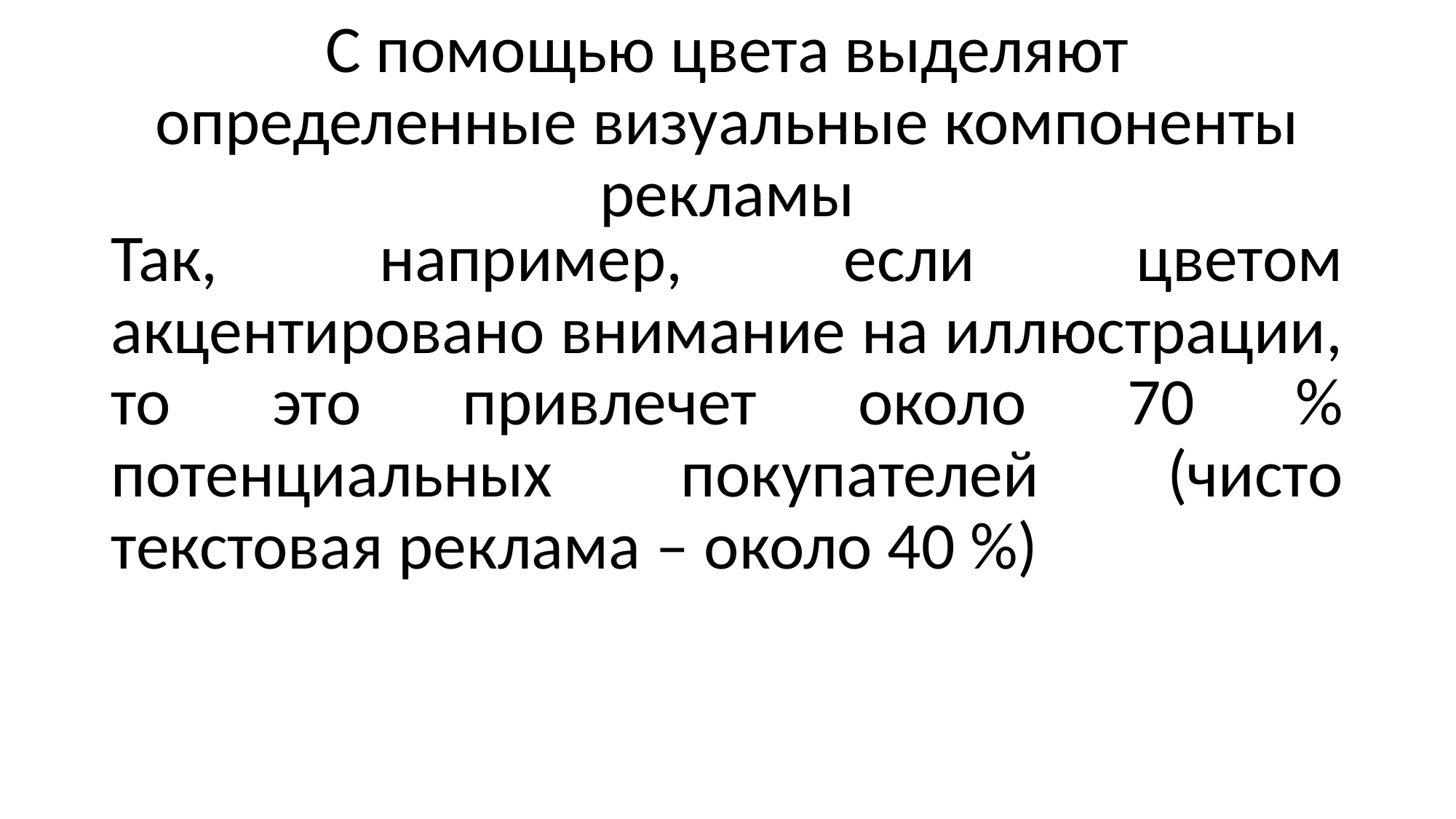

# С помощью цвета выделяют определенные визуальные компоненты рекламы
Так, например, если цветом акцентировано внимание на иллюстрации, то это привлечет около 70 % потенциальных покупателей (чисто текстовая реклама – около 40 %)